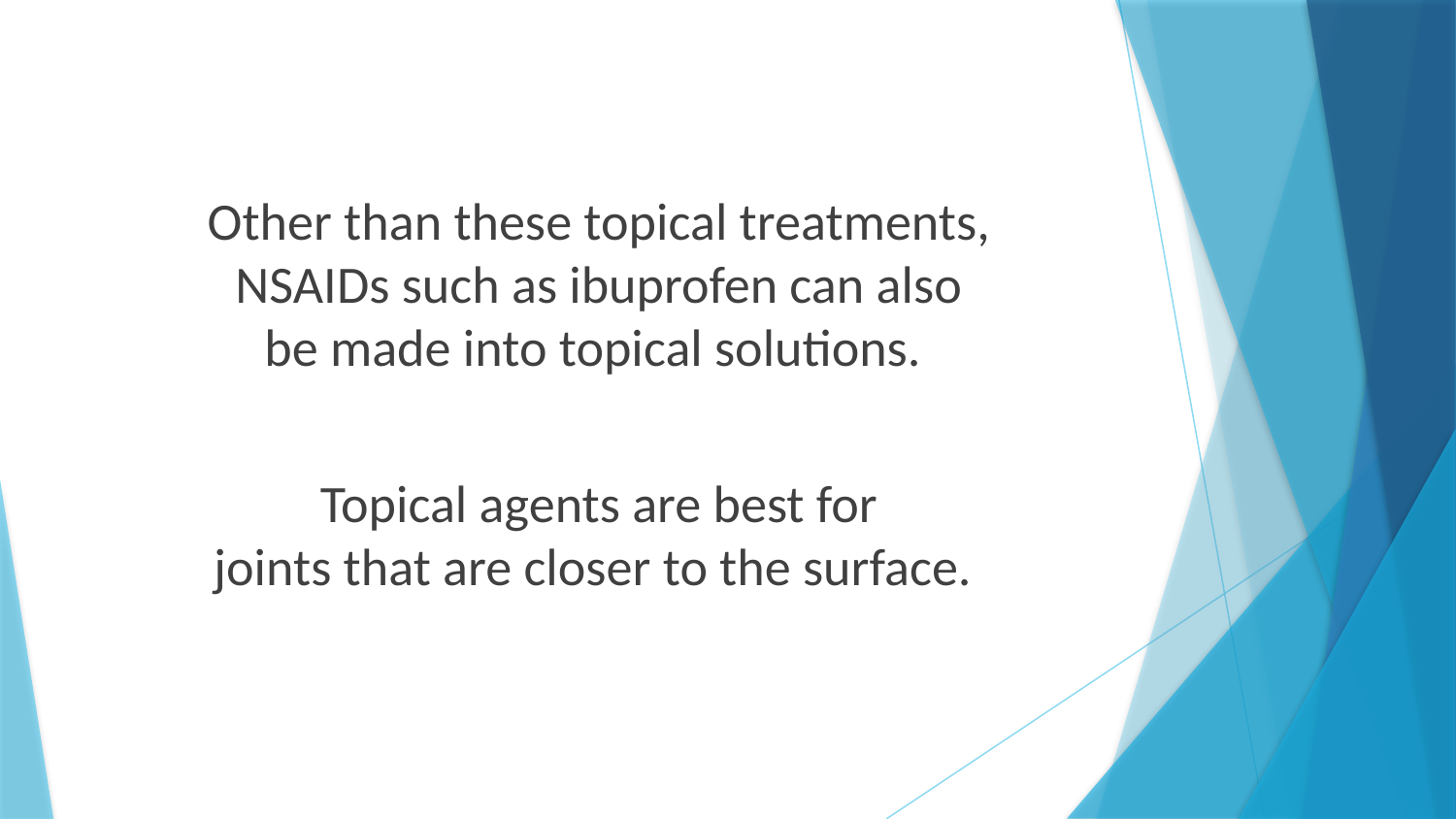

Other than these topical treatments,
NSAIDs such as ibuprofen can also
be made into topical solutions.

Topical agents are best for
joints that are closer to the surface.